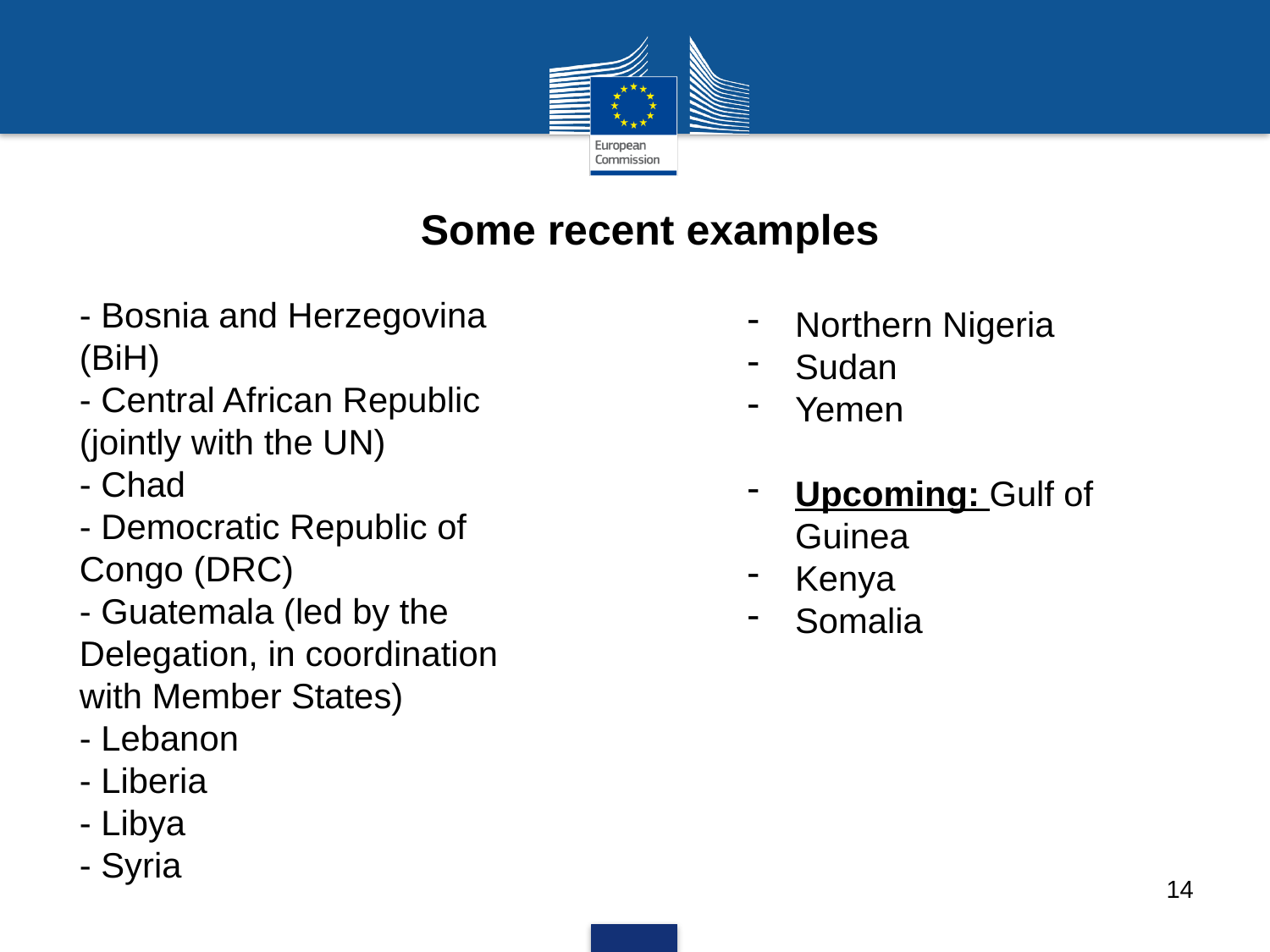

Some recent examples
- Bosnia and Herzegovina (BiH)
- Central African Republic (jointly with the UN)
- Chad
- Democratic Republic of Congo (DRC)
- Guatemala (led by the Delegation, in coordination with Member States)
- Lebanon
- Liberia
- Libya
- Syria
Northern Nigeria
Sudan
Yemen

Upcoming: Gulf of Guinea
Kenya
Somalia

14